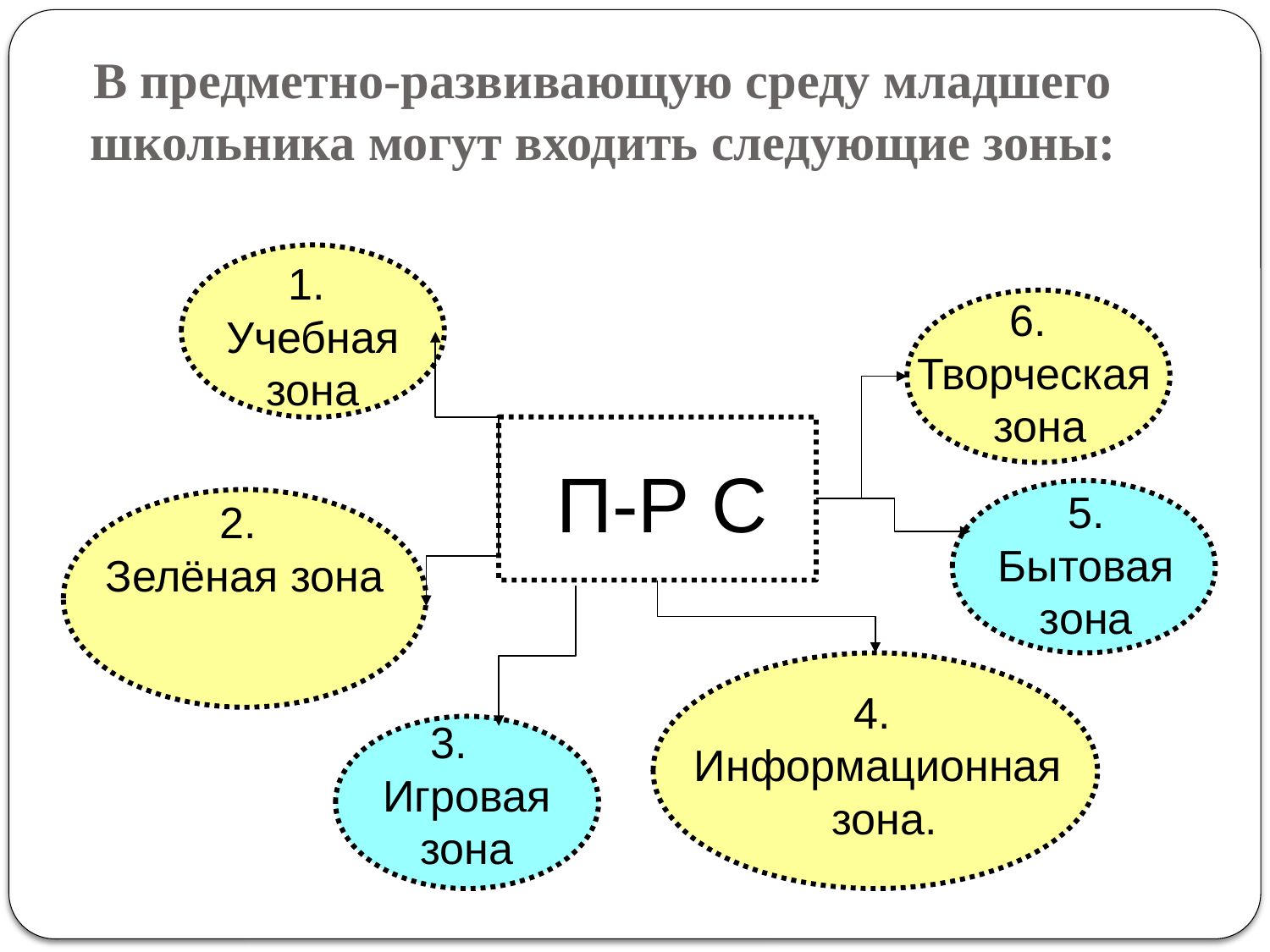

# В предметно-развивающую среду младшего школьника могут входить следующие зоны:

1.  Учебная зона
6.
Творческая
 зона

П-Р С
5. Бытовая зона

2.
Зелёная зона

4.
Информационная
 зона.
3.    Игровая зона